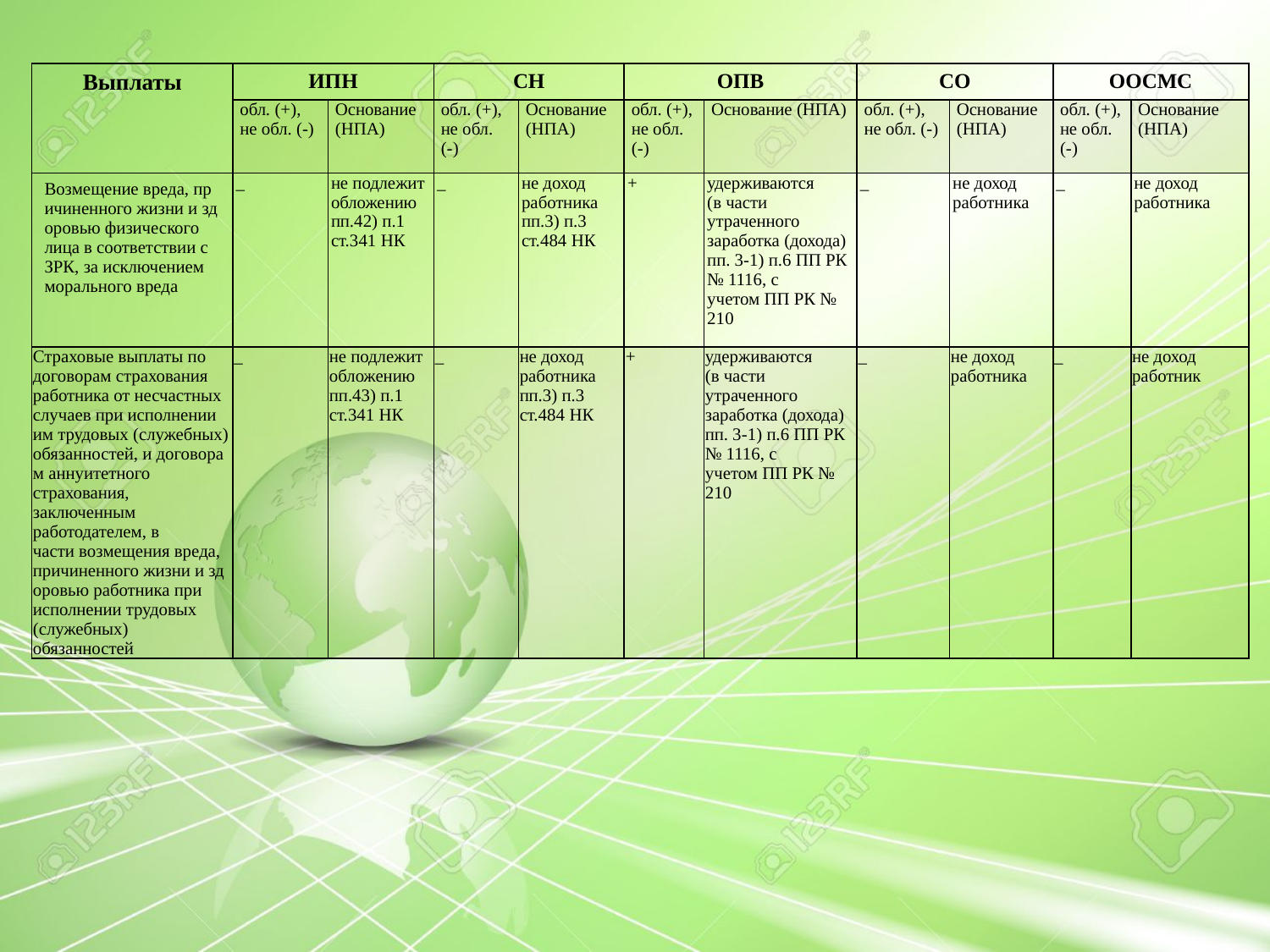

| Выплаты | ИПН |  | СН |  | ОПВ |  | СО |  | ООСМС |  |
| --- | --- | --- | --- | --- | --- | --- | --- | --- | --- | --- |
|  | обл. (+), не обл. (-) | Основание (НПА) | обл. (+), не обл. (-) | Основание (НПА) | обл. (+), не обл. (-) | Основание (НПА) | обл. (+), не обл. (-) | Основание (НПА) | обл. (+), не обл. (-) | Основание (НПА) |
| Возмещение вреда, причиненного жизни и здоровью физического лица в соответствии с ЗРК, за исключением морального вреда | \_ | не подлежит обложению пп.42) п.1 ст.341 НК | \_ | не доход работника пп.3) п.3 ст.484 НК | + | удерживаются (в части утраченного заработка (дохода) пп. 3-1) п.6 ПП РК № 1116, с учетом ПП РК № 210 | \_ | не доход работника | \_ | не доход работника |
| Страховые выплаты по договорам страхования работника от несчастных случаев при исполнении им трудовых (служебных) обязанностей, и договорам аннуитетного страхования, заключенным работодателем, в части возмещения вреда, причиненного жизни и здоровью работника при исполнении трудовых (служебных) обязанностей | \_ | не подлежит обложению пп.43) п.1 ст.341 НК | \_ | не доход работника пп.3) п.3 ст.484 НК | + | удерживаются (в части утраченного заработка (дохода) пп. 3-1) п.6 ПП РК № 1116, с учетом ПП РК № 210 | \_ | не доход работника | \_ | не доход работник |